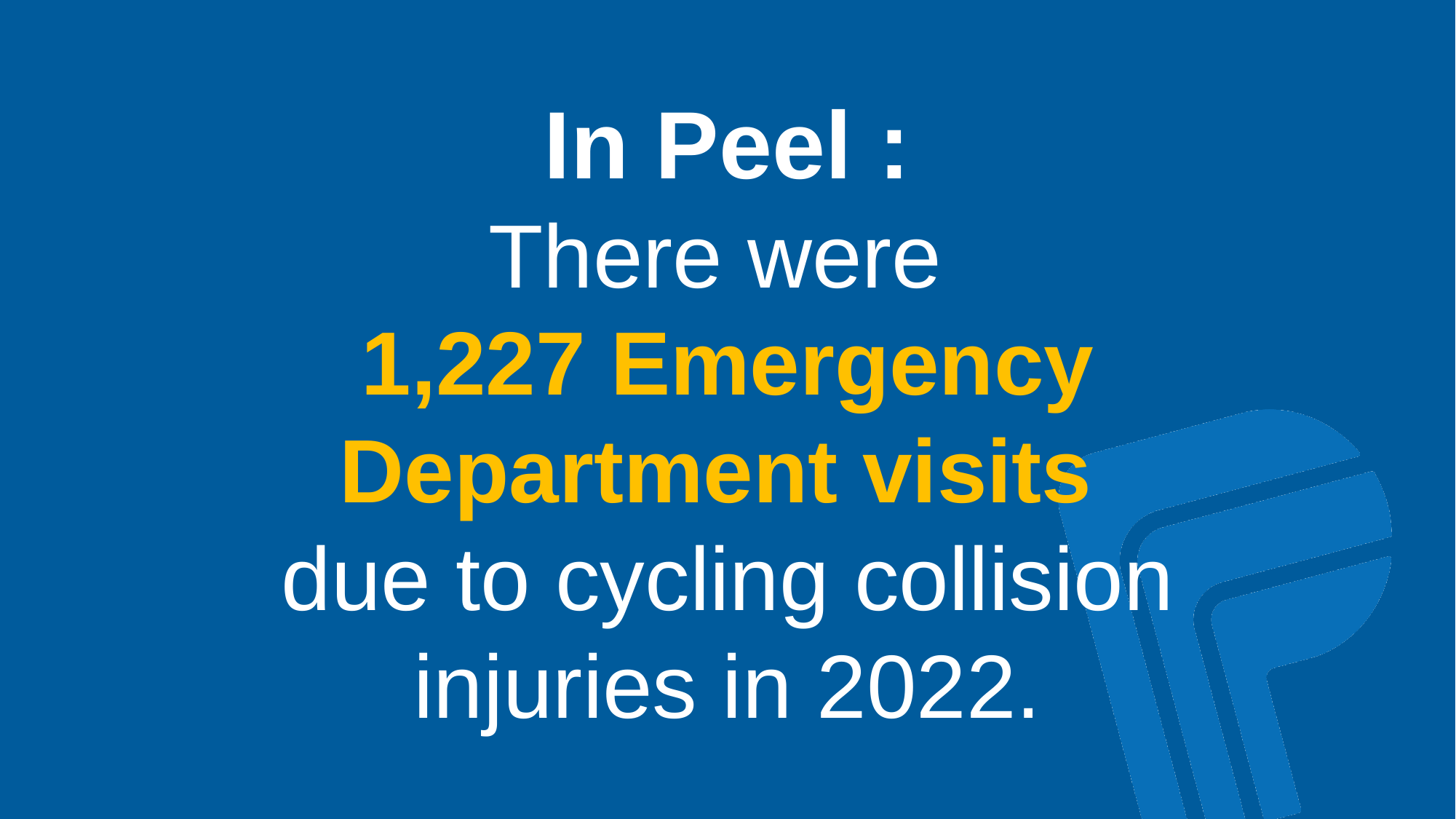

# In Peel : There were 1,227 Emergency Department visits due to cycling collision injuries in 2022.